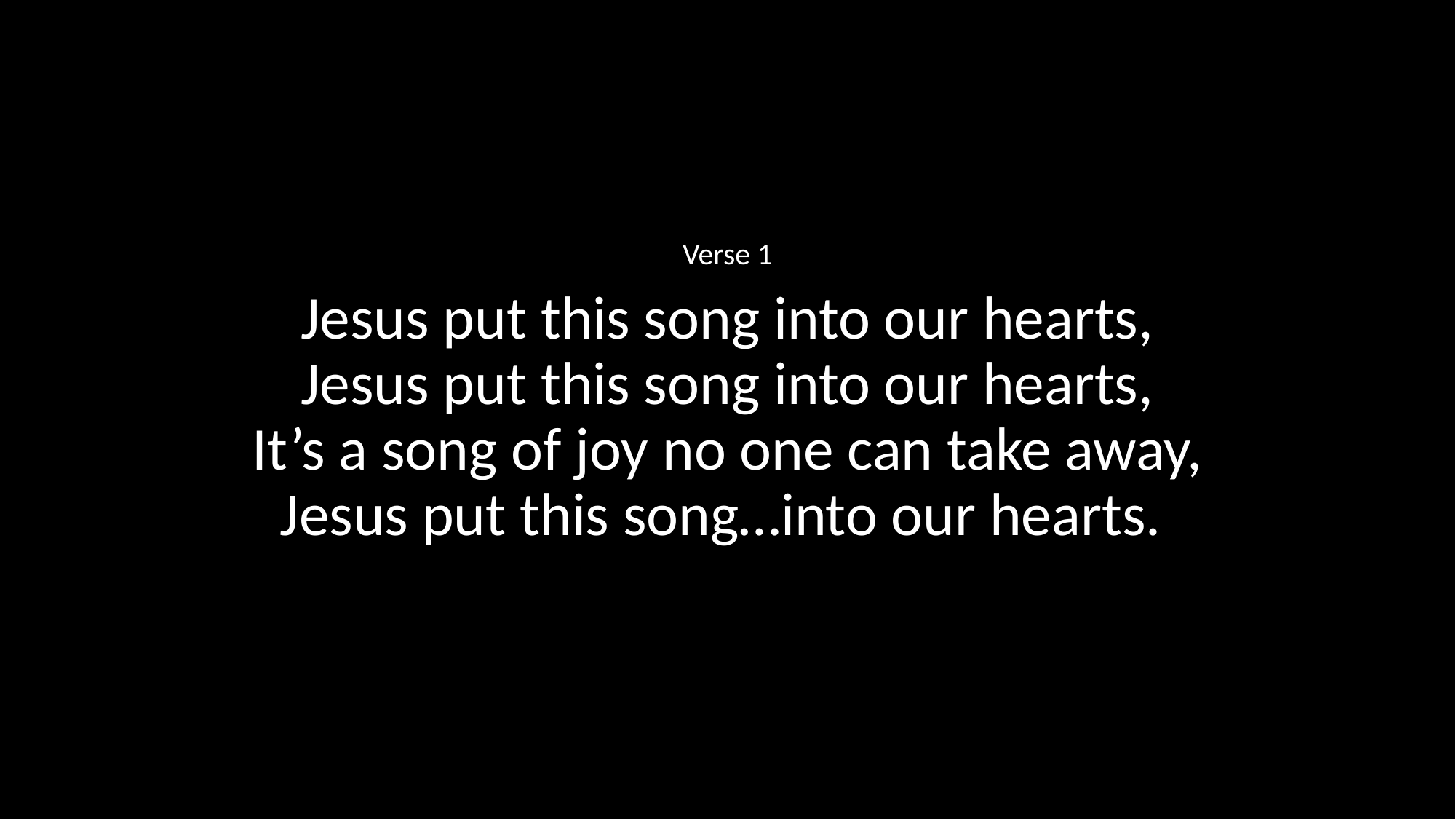

Verse 1
Jesus put this song into our hearts,
Jesus put this song into our hearts,
It’s a song of joy no one can take away,
Jesus put this song…into our hearts.